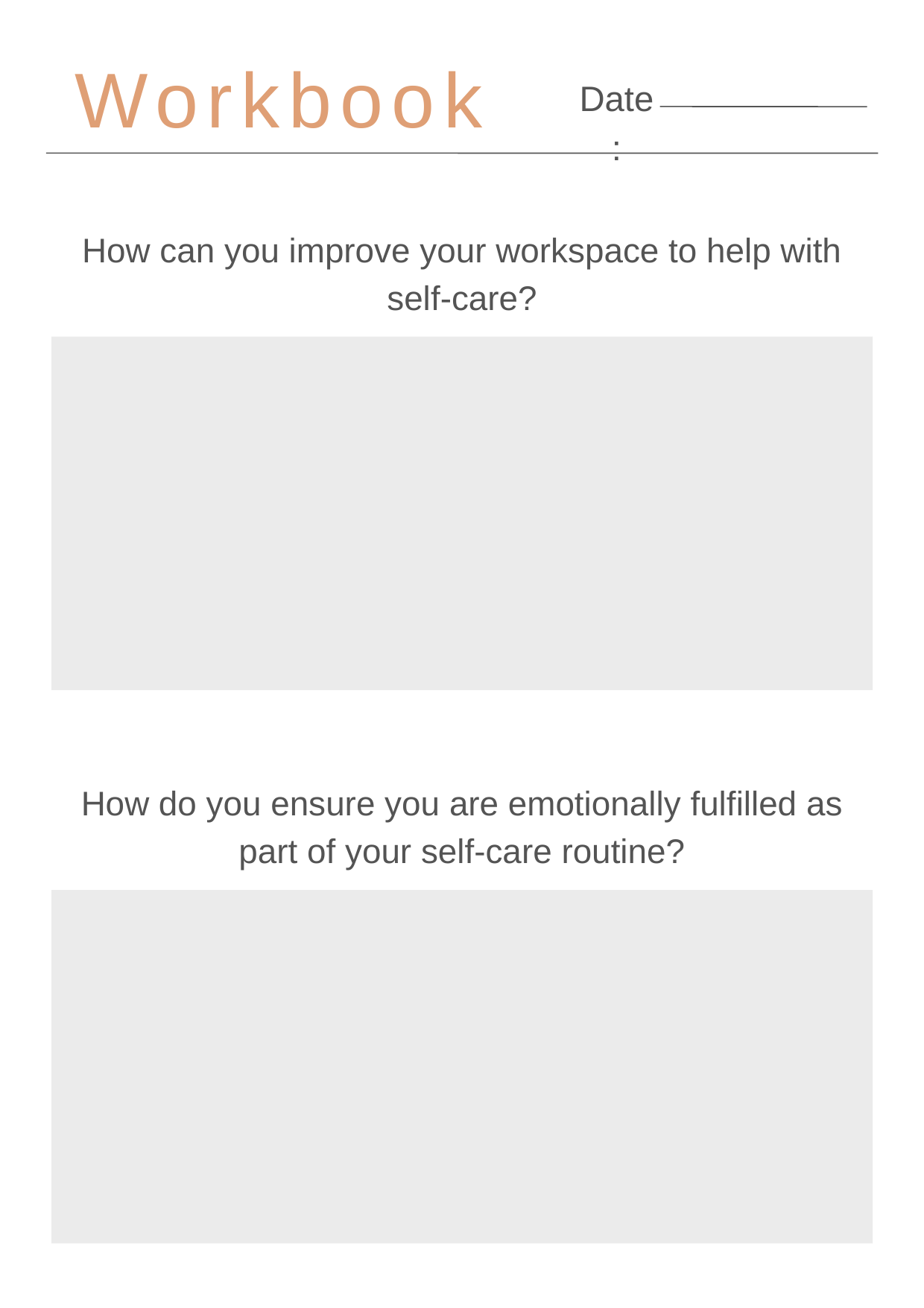

Workbook
Date:

How can you improve your workspace to help with self-care?

How do you ensure you are emotionally fulfilled as part of your self-care routine?